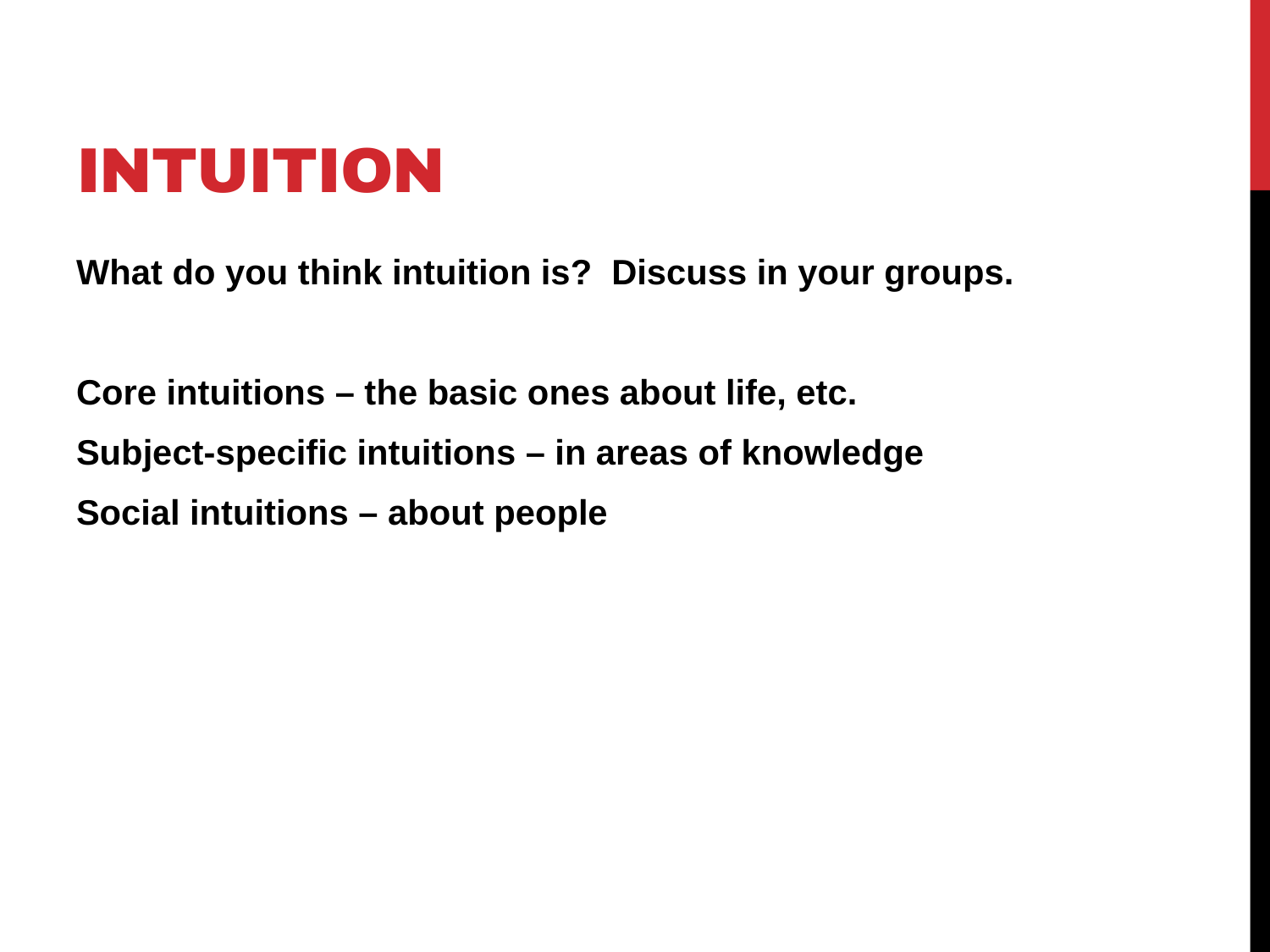

# Intuition
What do you think intuition is?  Discuss in your groups.

Core intuitions – the basic ones about life, etc.
Subject-specific intuitions – in areas of knowledge
Social intuitions – about people